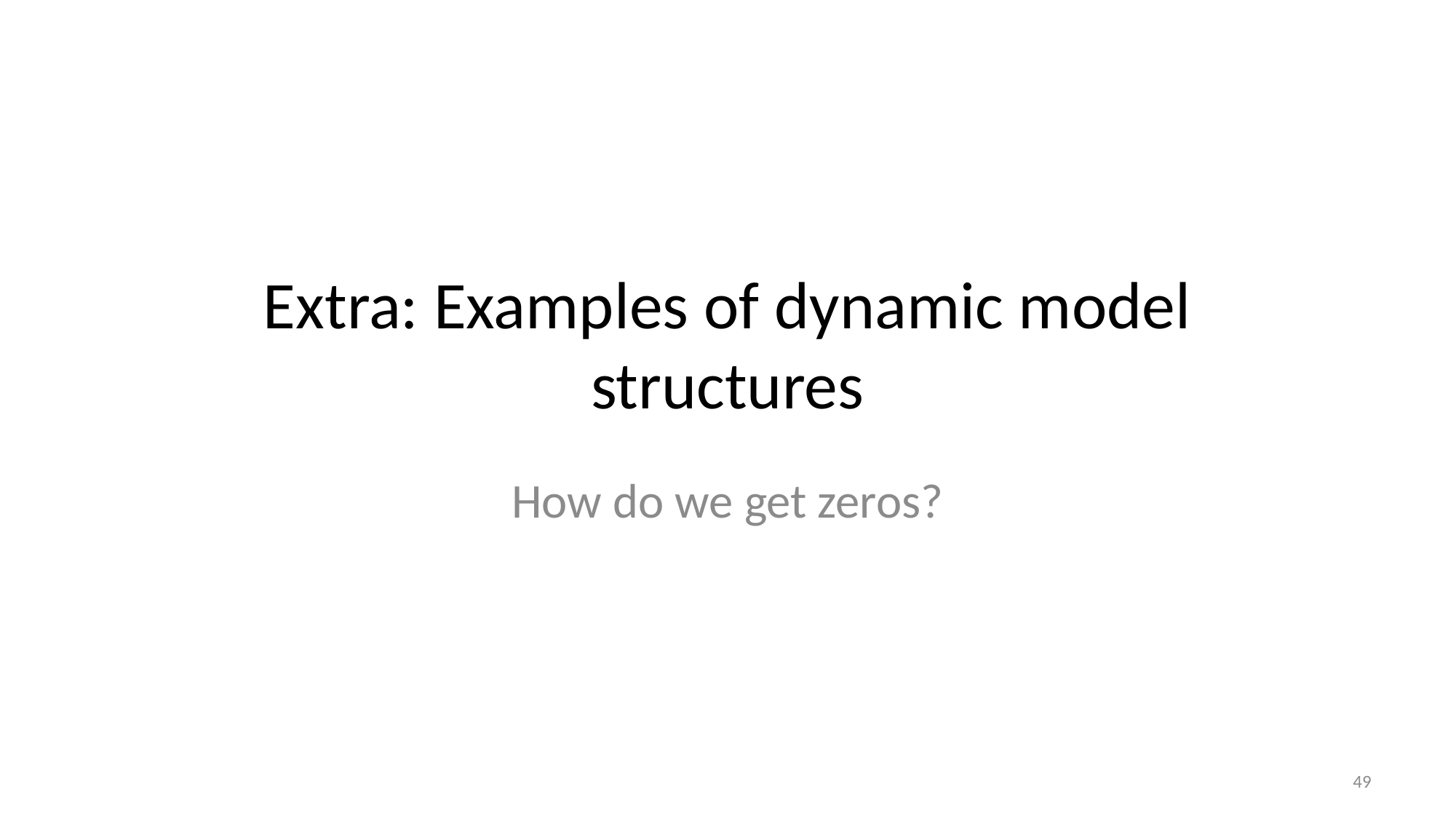

# Extra: Examples of dynamic model structures
How do we get zeros?
49
TexPoint fonts used in EMF.
Read the TexPoint manual before you delete this box.: AAAAAAAAA